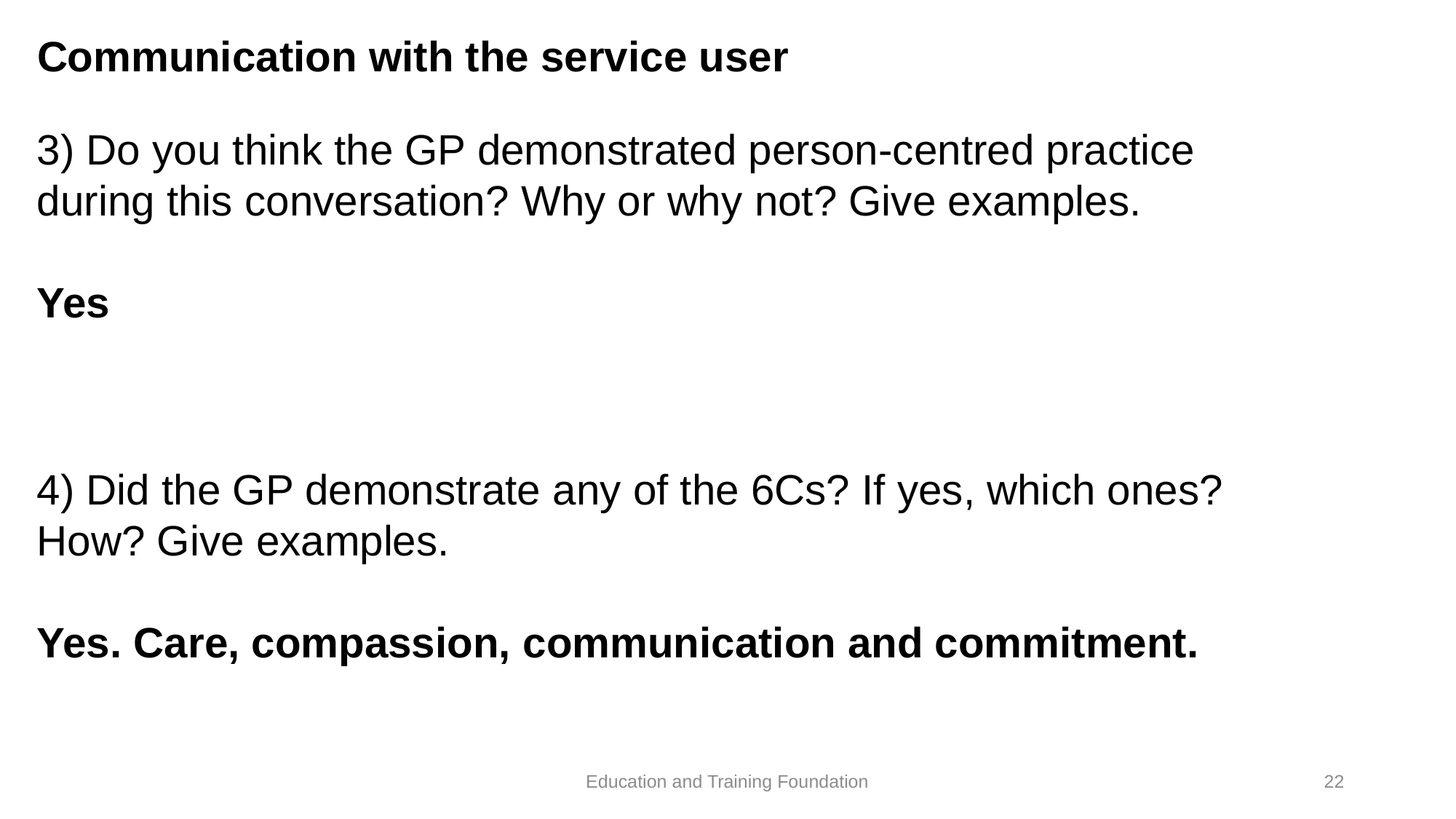

# Communication with the service user
3) Do you think the GP demonstrated person-centred practice during this conversation? Why or why not? Give examples.

Yes
4) Did the GP demonstrate any of the 6Cs? If yes, which ones? How? Give examples.

Yes. Care, compassion, communication and commitment.
Education and Training Foundation
22